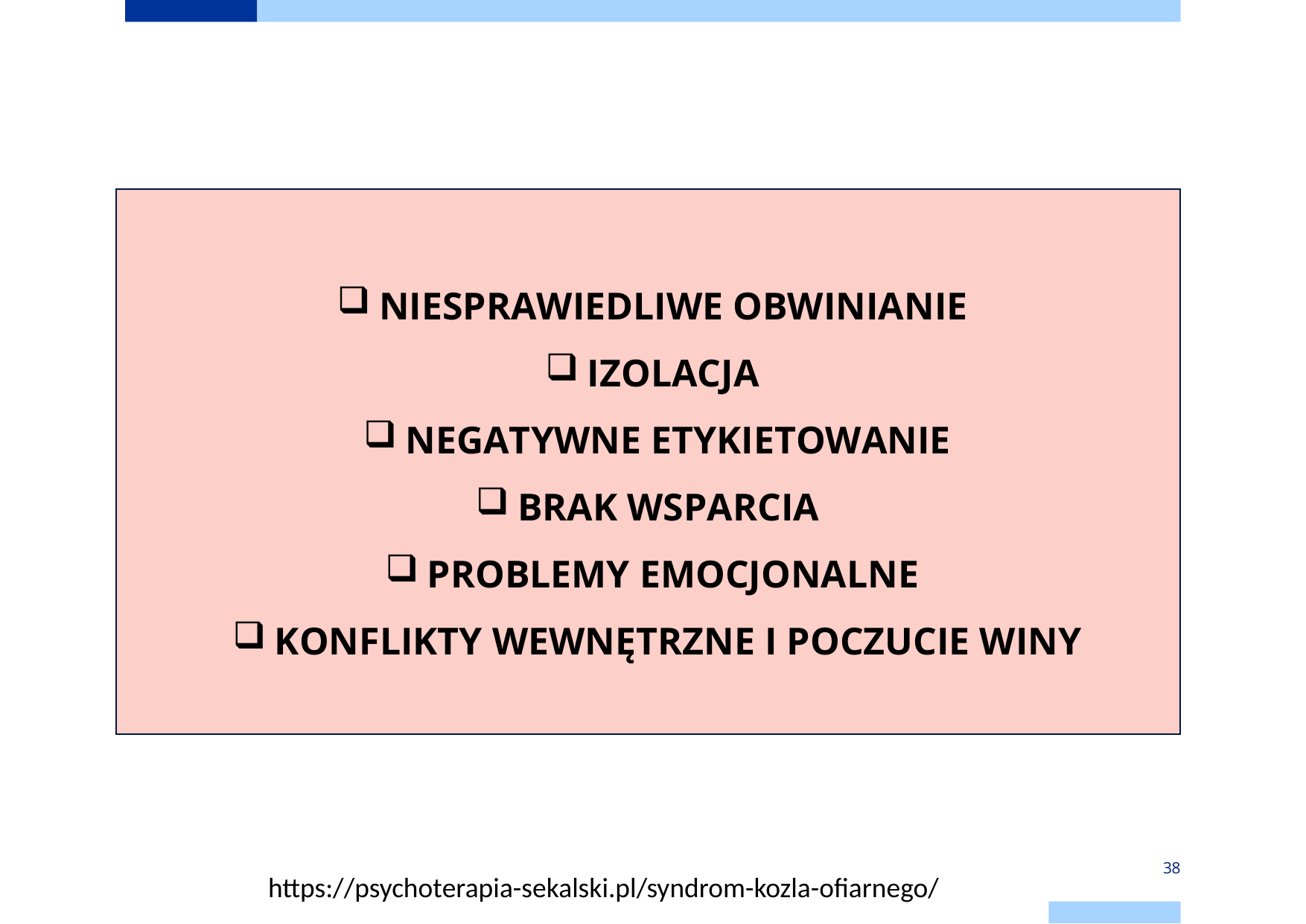

# ROZPOZNAWANIE SYNDROMU KOŁA OFIARNEGO
NIESPRAWIEDLIWE OBWINIANIE
IZOLACJA
NEGATYWNE ETYKIETOWANIE
BRAK WSPARCIA
PROBLEMY EMOCJONALNE
KONFLIKTY WEWNĘTRZNE I POCZUCIE WINY

https://psychoterapia-sekalski.pl/syndrom-kozla-ofiarnego/
38